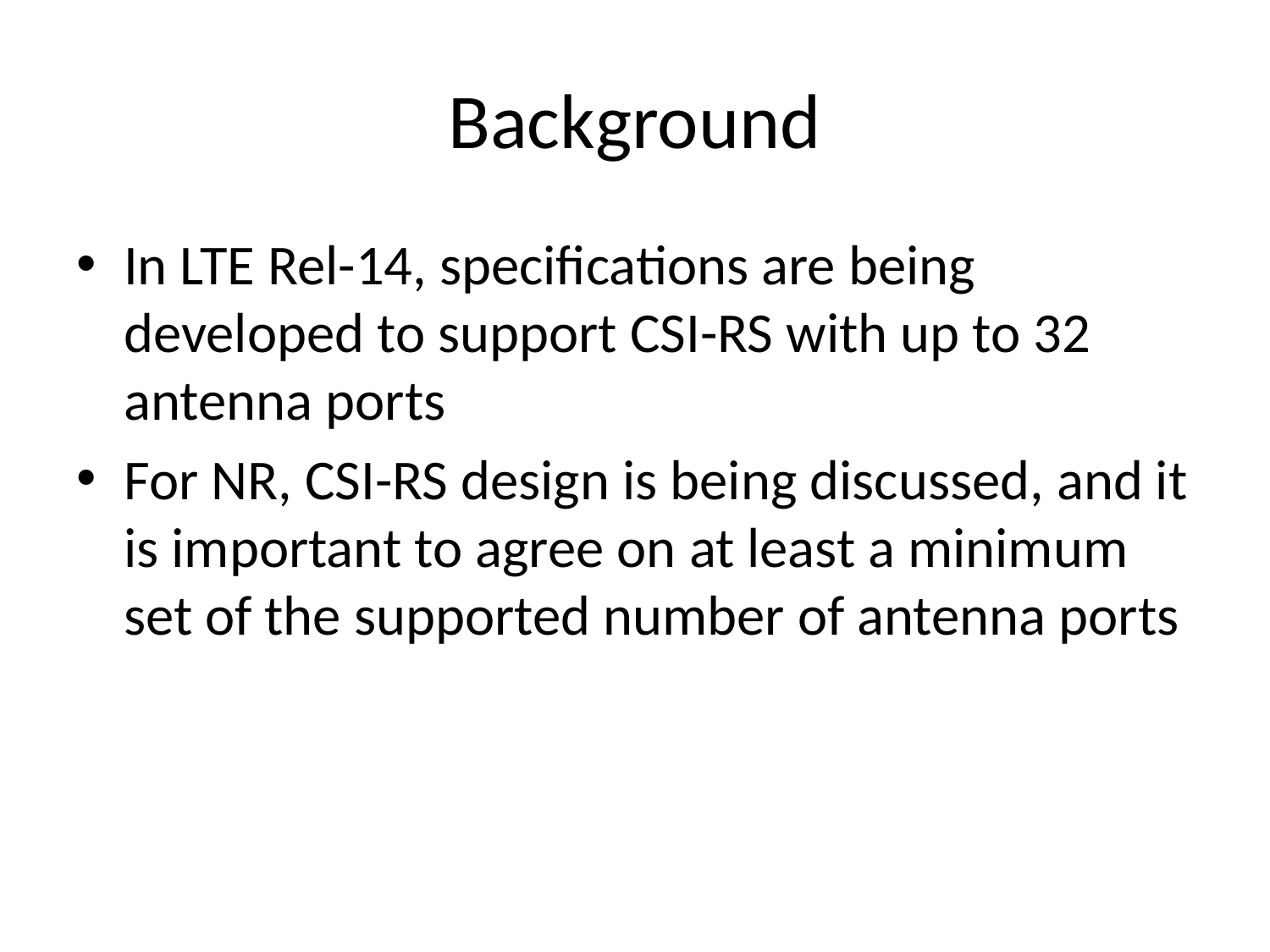

# Background
In LTE Rel-14, specifications are being developed to support CSI-RS with up to 32 antenna ports
For NR, CSI-RS design is being discussed, and it is important to agree on at least a minimum set of the supported number of antenna ports